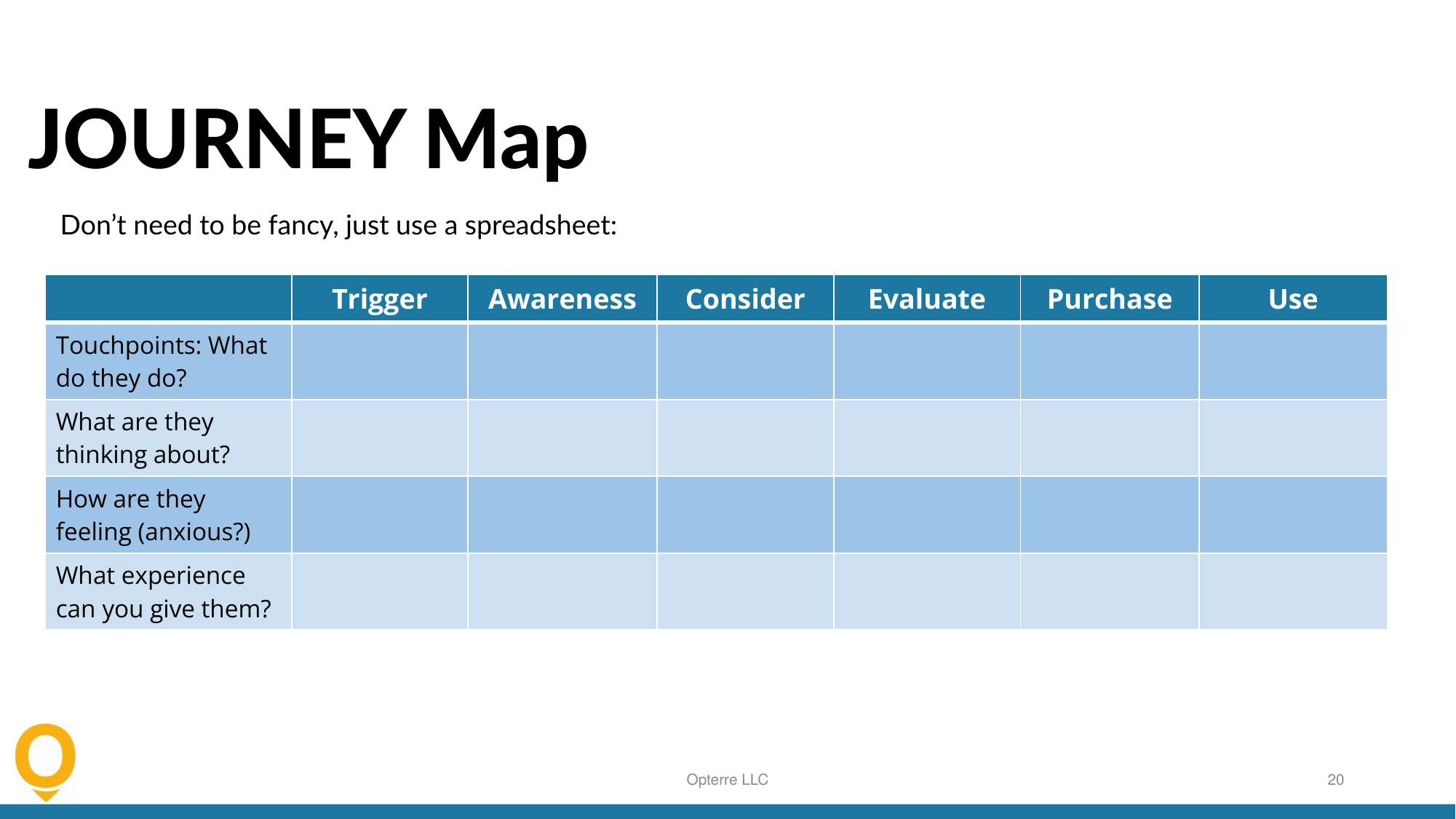

JOURNEY Map
Don’t need to be fancy, just use a spreadsheet:
|  | Trigger | Awareness | Consider | Evaluate | Purchase | Use |
| --- | --- | --- | --- | --- | --- | --- |
| Touchpoints: What do they do? |  |  |  |  |  |  |
| What are they thinking about? |  |  |  |  |  |  |
| How are they feeling (anxious?) |  |  |  |  |  |  |
| What experience can you give them? |  |  |  |  |  |  |
Opterre LLC
20